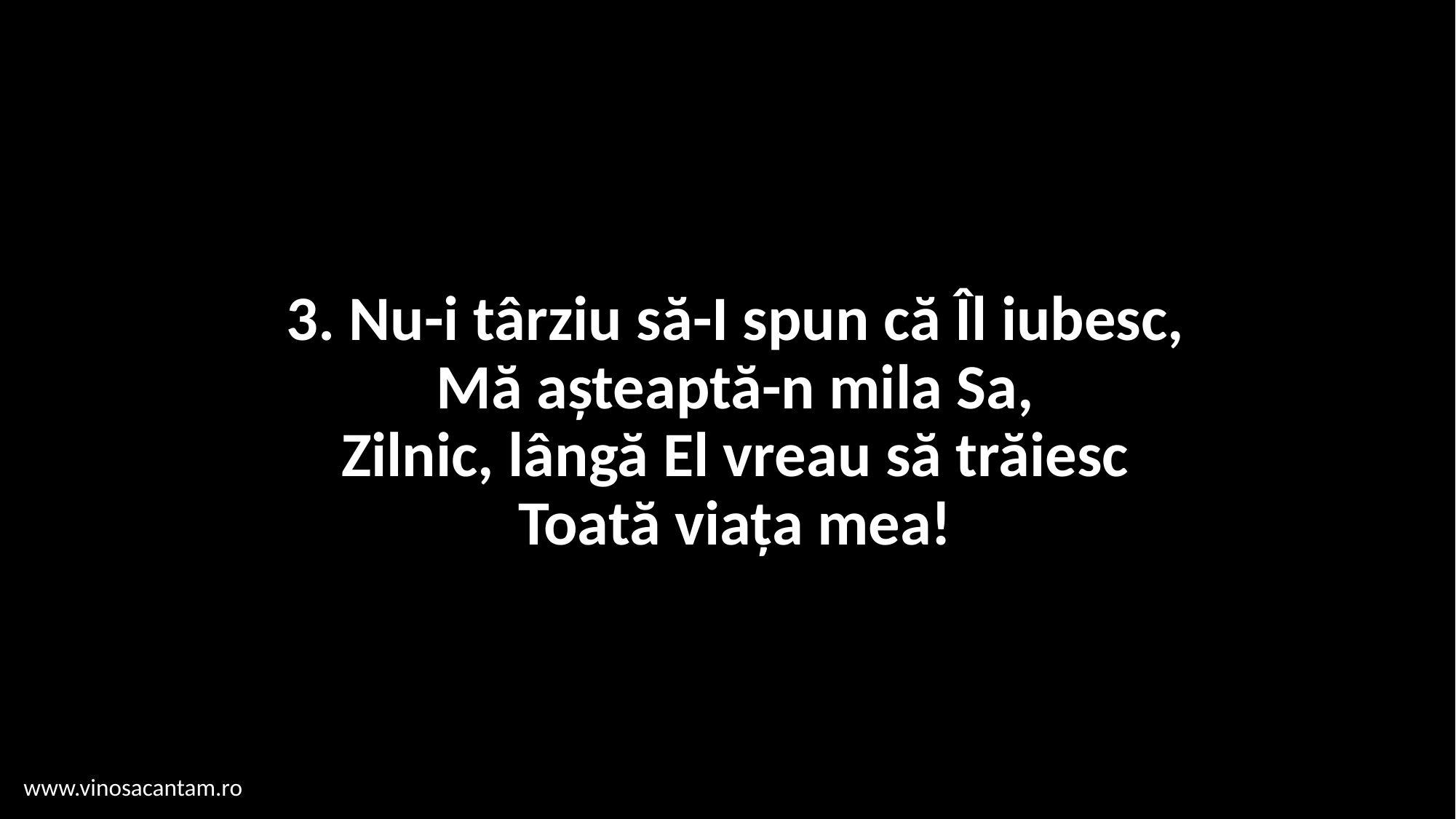

# 3. Nu-i târziu să-I spun că Îl iubesc, Mă așteaptă-n mila Sa, Zilnic, lângă El vreau să trăiesc Toată viața mea!
www.vinosacantam.ro